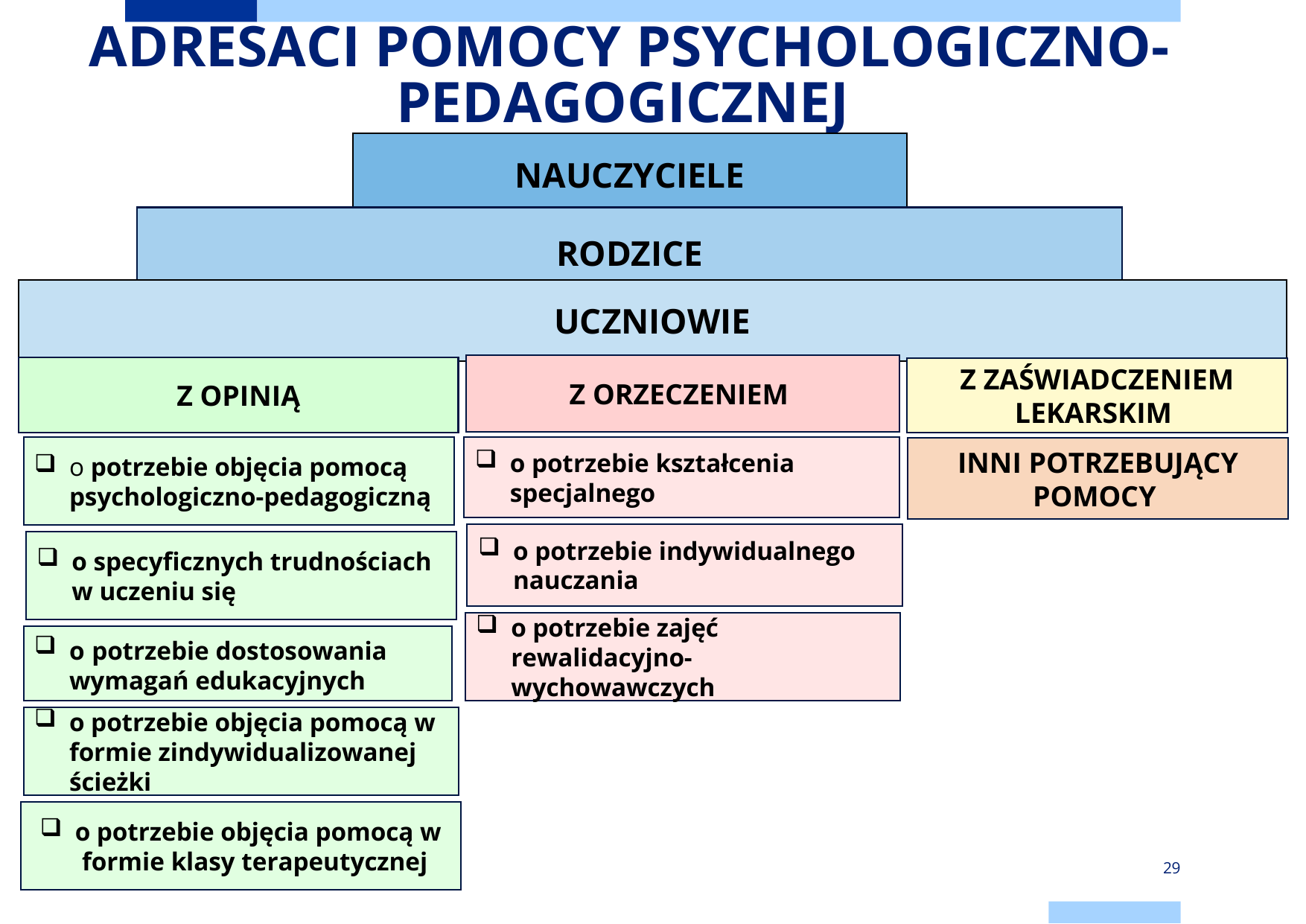

# ADRESACI POMOCY PSYCHOLOGICZNO-PEDAGOGICZNEJ
NAUCZYCIELE
RODZICE
UCZNIOWIE
Z ORZECZENIEM
Z OPINIĄ

Z ZAŚWIADCZENIEM LEKARSKIM

o potrzebie kształcenia specjalnego
o potrzebie objęcia pomocą psychologiczno-pedagogiczną
INNI POTRZEBUJĄCY POMOCY
o potrzebie indywidualnego nauczania
o specyficznych trudnościach w uczeniu się
o potrzebie zajęć rewalidacyjno-wychowawczych
o potrzebie dostosowania wymagań edukacyjnych
o potrzebie objęcia pomocą w formie zindywidualizowanej ścieżki
o potrzebie objęcia pomocą w formie klasy terapeutycznej
29